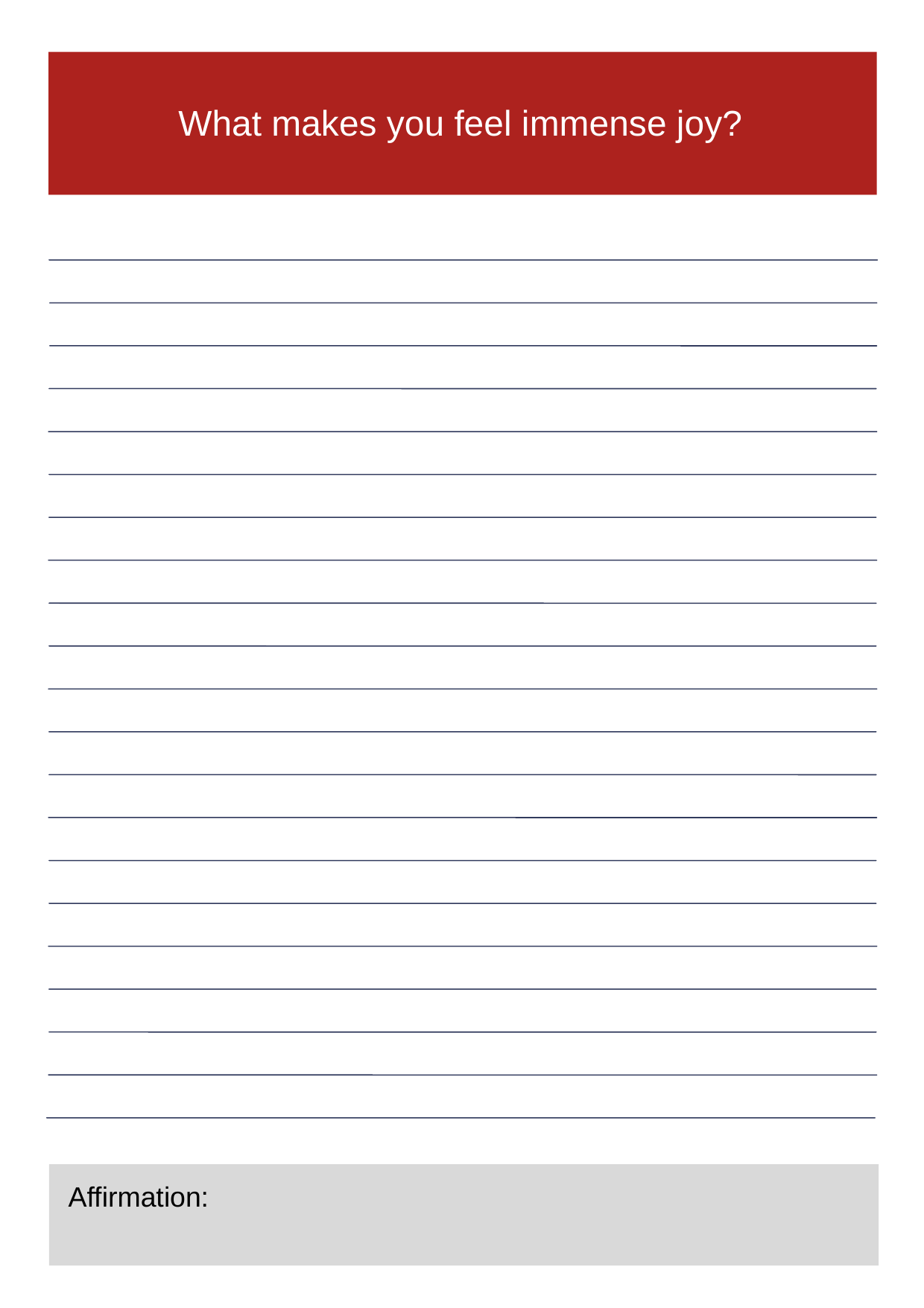

What makes you feel immense joy?

Affirmation: